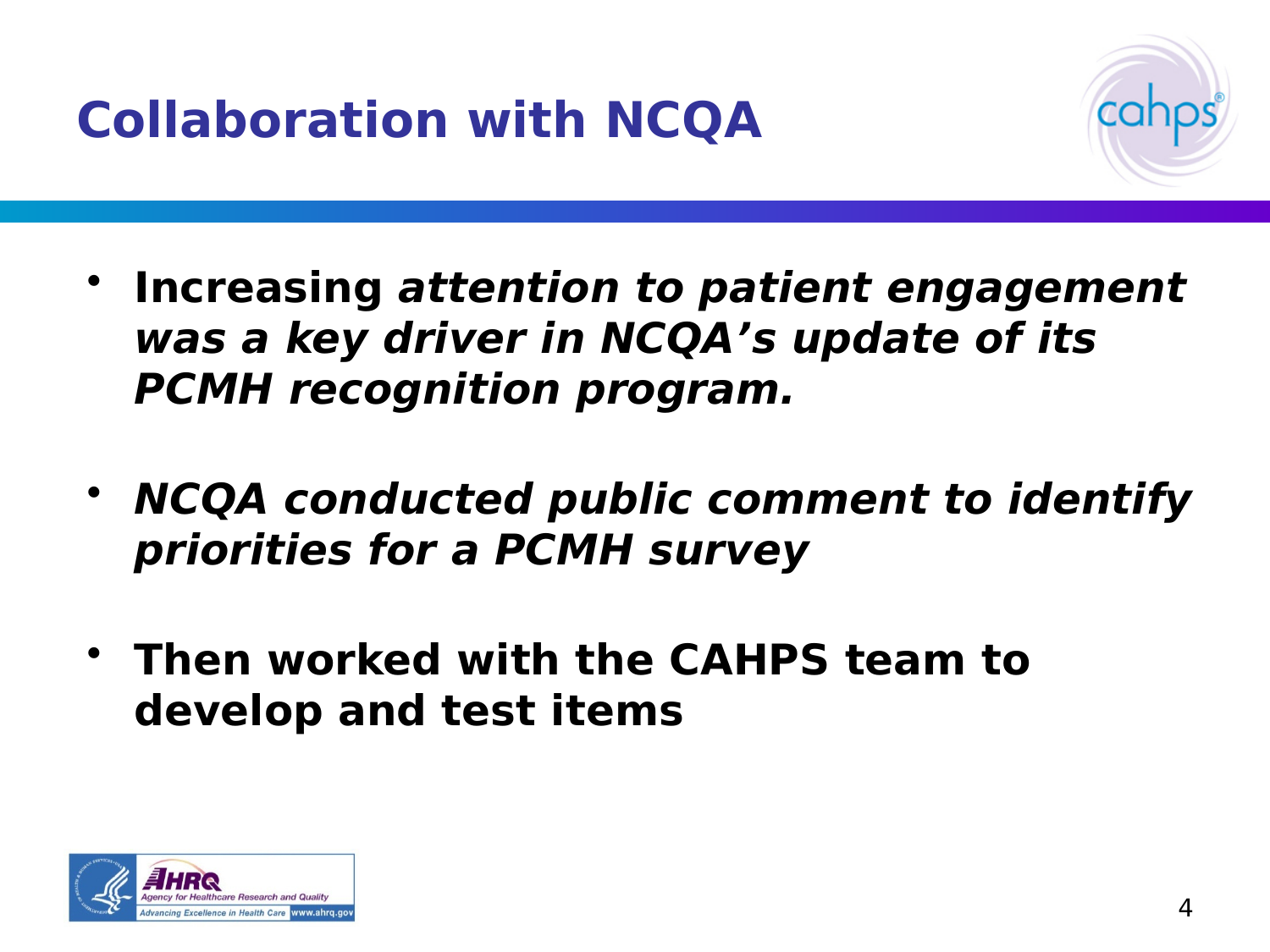

# Collaboration with NCQA
Increasing attention to patient engagement was a key driver in NCQA’s update of its PCMH recognition program.
NCQA conducted public comment to identify priorities for a PCMH survey
Then worked with the CAHPS team to develop and test items
4